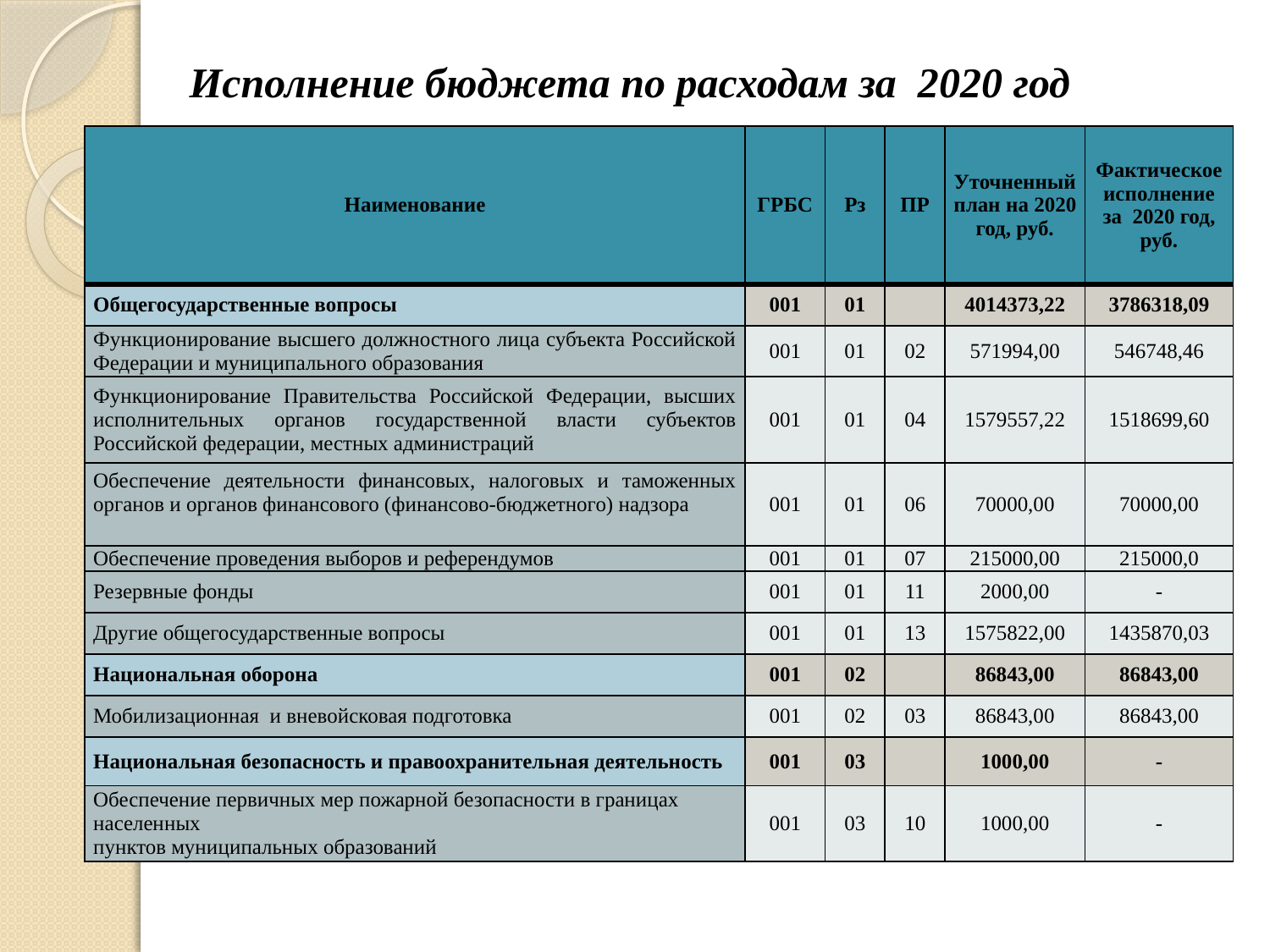

Исполнение бюджета по расходам за  2020 год
| Наименование | ГРБС | Рз | ПР | Уточненный план на 2020 год, руб. | Фактическое исполнение за 2020 год, руб. |
| --- | --- | --- | --- | --- | --- |
| Общегосударственные вопросы | 001 | 01 |  | 4014373,22 | 3786318,09 |
| Функционирование высшего должностного лица субъекта Российской Федерации и муниципального образования | 001 | 01 | 02 | 571994,00 | 546748,46 |
| Функционирование Правительства Российской Федерации, высших исполнительных органов государственной власти субъектов Российской федерации, местных администраций | 001 | 01 | 04 | 1579557,22 | 1518699,60 |
| Обеспечение деятельности финансовых, налоговых и таможенных органов и органов финансового (финансово-бюджетного) надзора | 001 | 01 | 06 | 70000,00 | 70000,00 |
| Обеспечение проведения выборов и референдумов | 001 | 01 | 07 | 215000,00 | 215000,0 |
| Резервные фонды | 001 | 01 | 11 | 2000,00 | - |
| Другие общегосударственные вопросы | 001 | 01 | 13 | 1575822,00 | 1435870,03 |
| Национальная оборона | 001 | 02 |  | 86843,00 | 86843,00 |
| Мобилизационная и вневойсковая подготовка | 001 | 02 | 03 | 86843,00 | 86843,00 |
| Национальная безопасность и правоохранительная деятельность | 001 | 03 |  | 1000,00 | - |
| Обеспечение первичных мер пожарной безопасности в границах населенных пунктов муниципальных образований | 001 | 03 | 10 | 1000,00 | - |